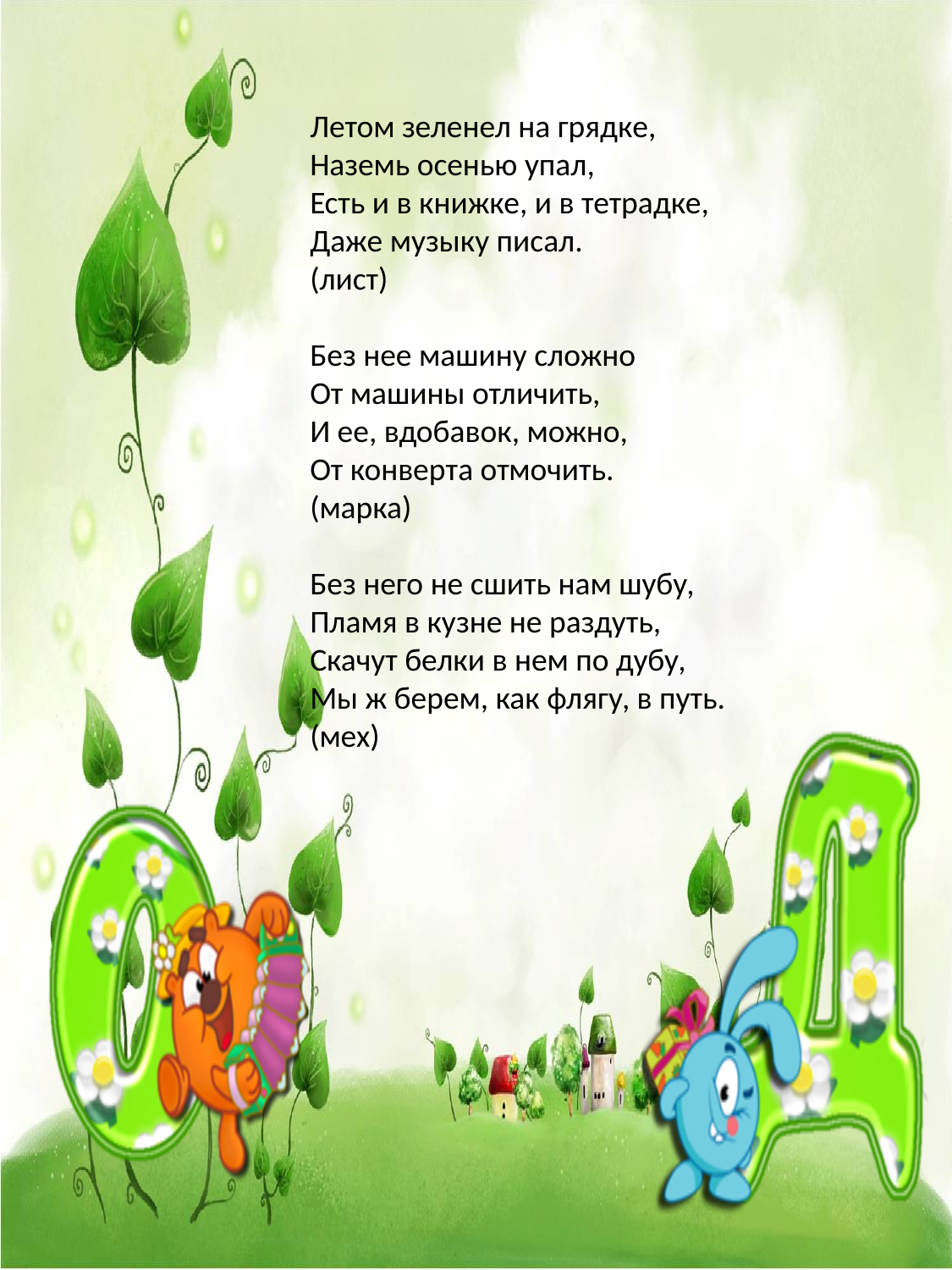

Летом зеленел на грядке,
Наземь осенью упал, 
Есть и в книжке, и в тетрадке,
Даже музыку писал.
(лист)
Без нее машину сложно
От машины отличить,
И ее, вдобавок, можно,
От конверта отмочить.
(марка)
Без него не сшить нам шубу,
Пламя в кузне не раздуть,
Скачут белки в нем по дубу,
Мы ж берем, как флягу, в путь.
(мех)